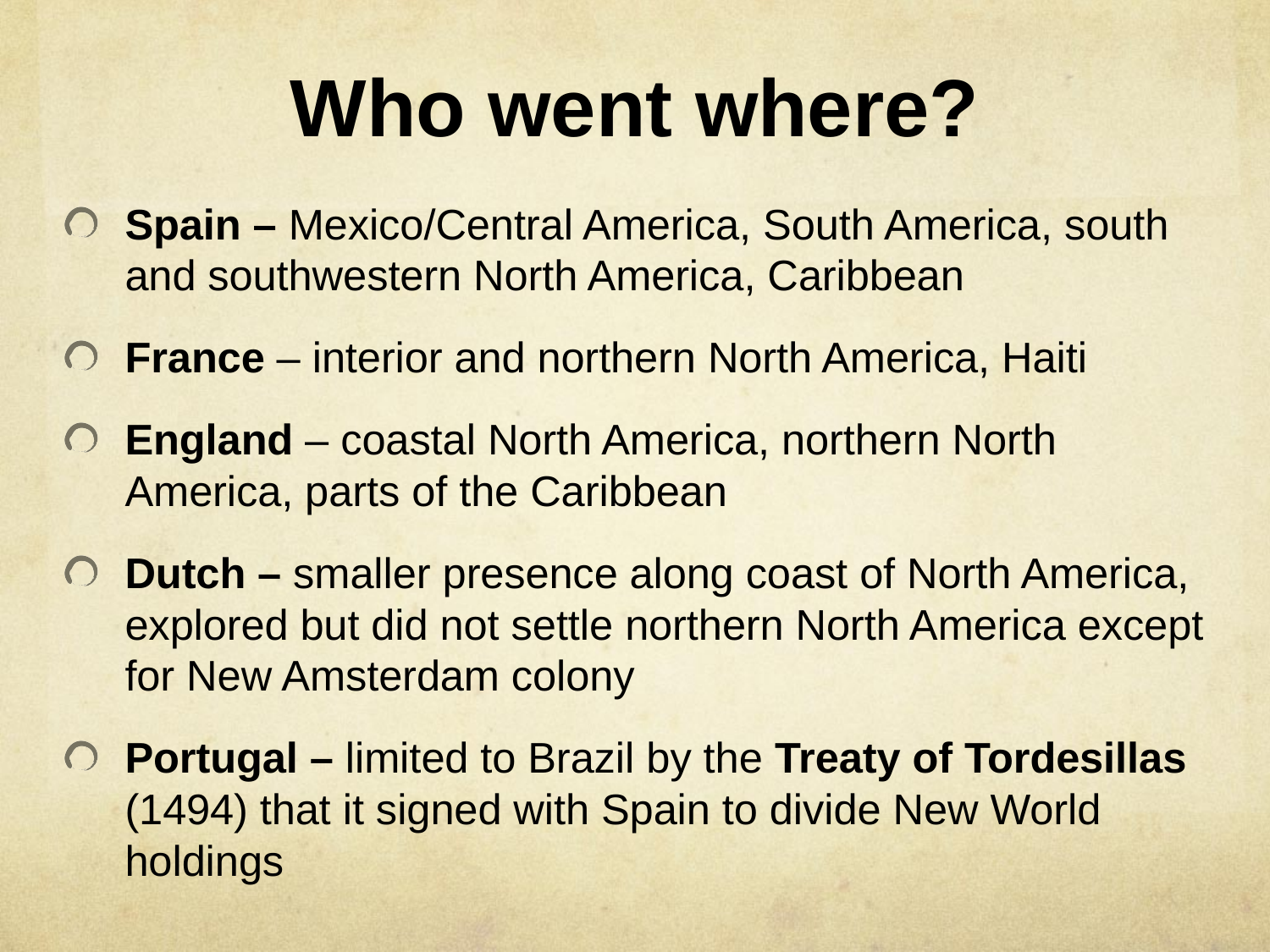

# Who went where?
Spain – Mexico/Central America, South America, south and southwestern North America, Caribbean
France – interior and northern North America, Haiti
England – coastal North America, northern North America, parts of the Caribbean
Dutch – smaller presence along coast of North America, explored but did not settle northern North America except for New Amsterdam colony
Portugal – limited to Brazil by the Treaty of Tordesillas (1494) that it signed with Spain to divide New World holdings